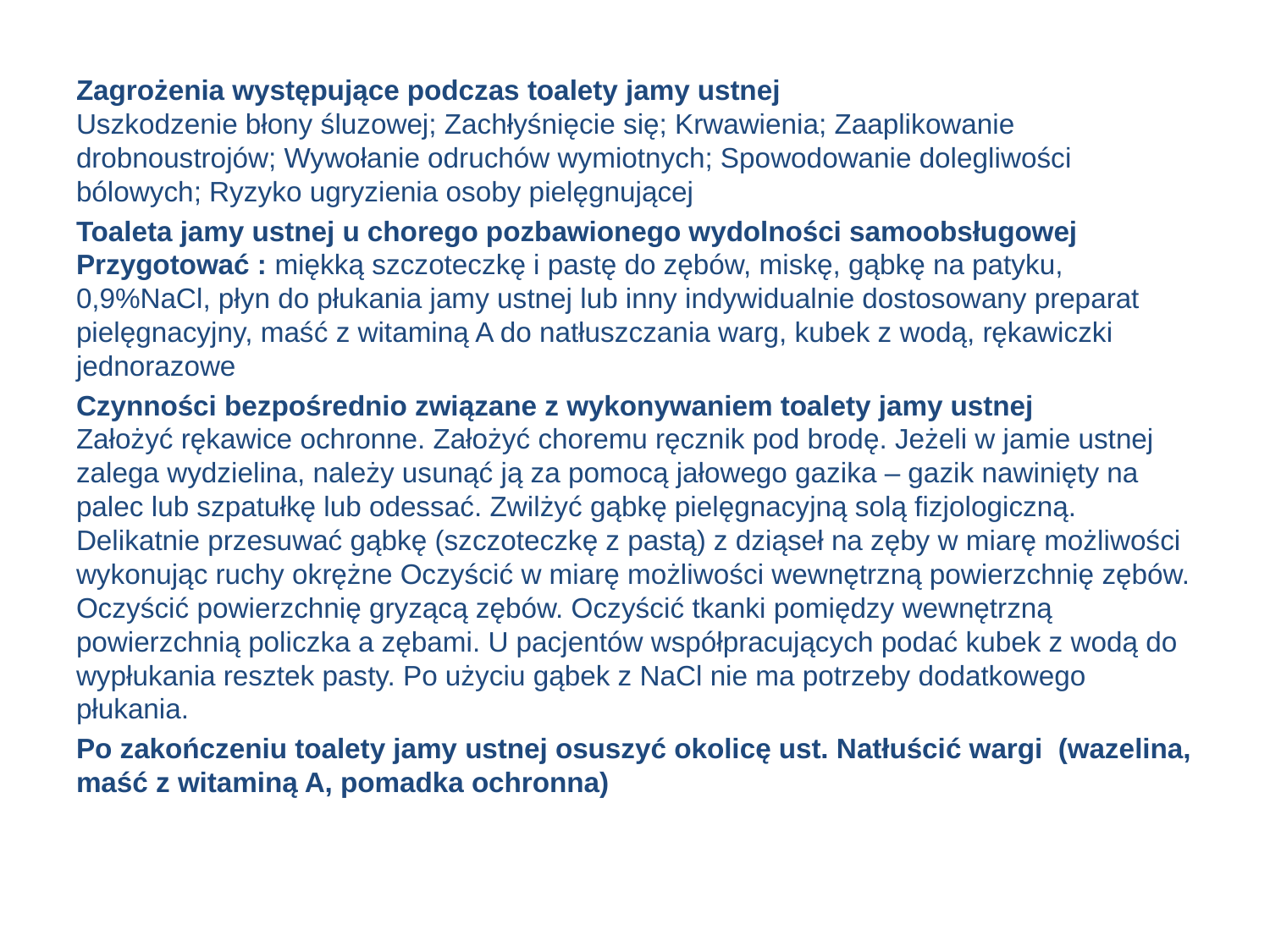

Zagrożenia występujące podczas toalety jamy ustnej
Uszkodzenie błony śluzowej; Zachłyśnięcie się; Krwawienia; Zaaplikowanie drobnoustrojów; Wywołanie odruchów wymiotnych; Spowodowanie dolegliwości bólowych; Ryzyko ugryzienia osoby pielęgnującej
Toaleta jamy ustnej u chorego pozbawionego wydolności samoobsługowej
Przygotować : miękką szczoteczkę i pastę do zębów, miskę, gąbkę na patyku, 0,9%NaCl, płyn do płukania jamy ustnej lub inny indywidualnie dostosowany preparat pielęgnacyjny, maść z witaminą A do natłuszczania warg, kubek z wodą, rękawiczki jednorazowe
Czynności bezpośrednio związane z wykonywaniem toalety jamy ustnej
Założyć rękawice ochronne. Założyć choremu ręcznik pod brodę. Jeżeli w jamie ustnej zalega wydzielina, należy usunąć ją za pomocą jałowego gazika – gazik nawinięty na palec lub szpatułkę lub odessać. Zwilżyć gąbkę pielęgnacyjną solą fizjologiczną. Delikatnie przesuwać gąbkę (szczoteczkę z pastą) z dziąseł na zęby w miarę możliwości wykonując ruchy okrężne Oczyścić w miarę możliwości wewnętrzną powierzchnię zębów. Oczyścić powierzchnię gryzącą zębów. Oczyścić tkanki pomiędzy wewnętrzną powierzchnią policzka a zębami. U pacjentów współpracujących podać kubek z wodą do wypłukania resztek pasty. Po użyciu gąbek z NaCl nie ma potrzeby dodatkowego płukania.
Po zakończeniu toalety jamy ustnej osuszyć okolicę ust. Natłuścić wargi  (wazelina, maść z witaminą A, pomadka ochronna)